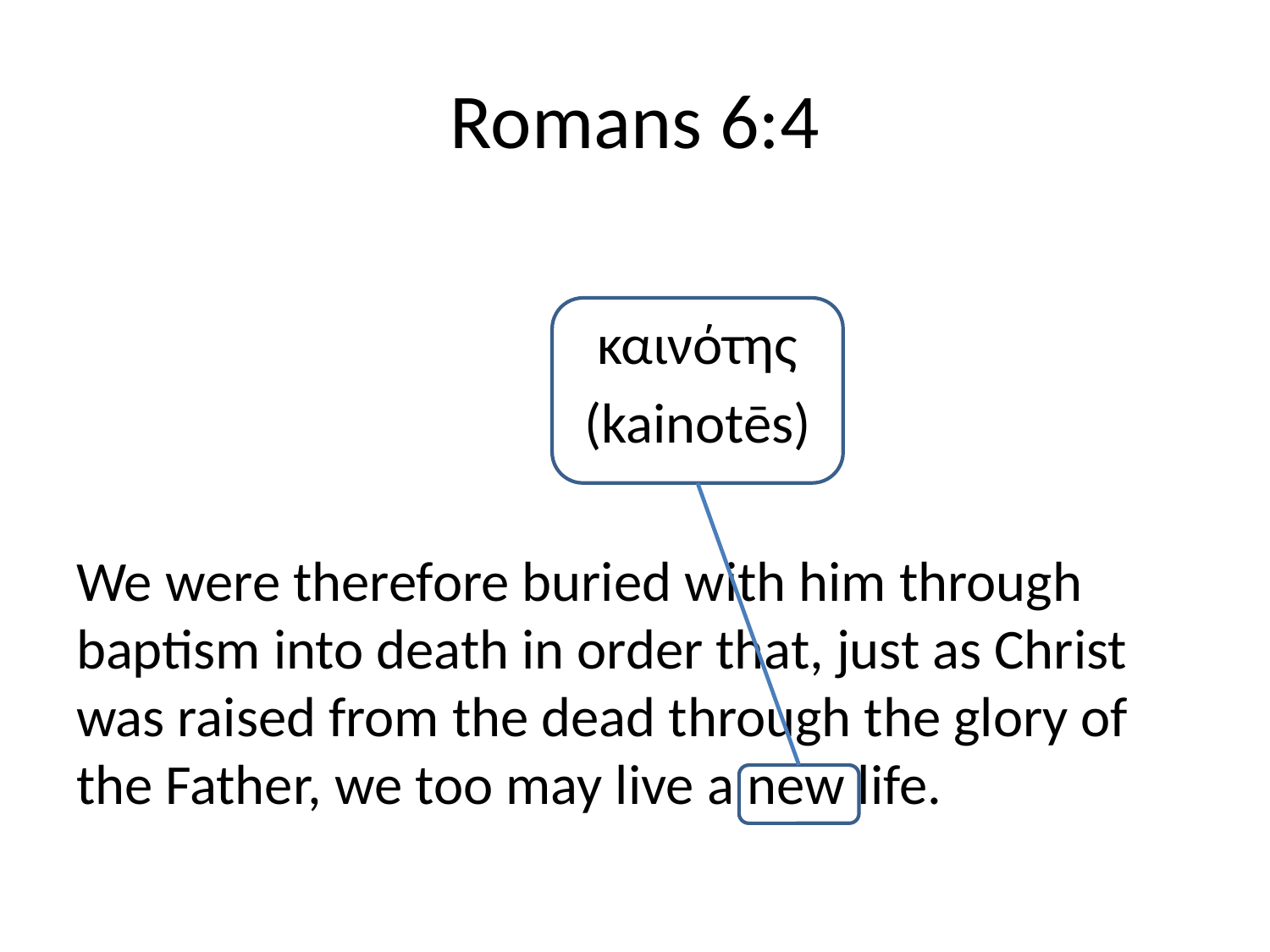

# Romans 6:4

				 καινότης
				(kainotēs)

We were therefore buried with him through baptism into death in order that, just as Christ was raised from the dead through the glory of the Father, we too may live a new life.